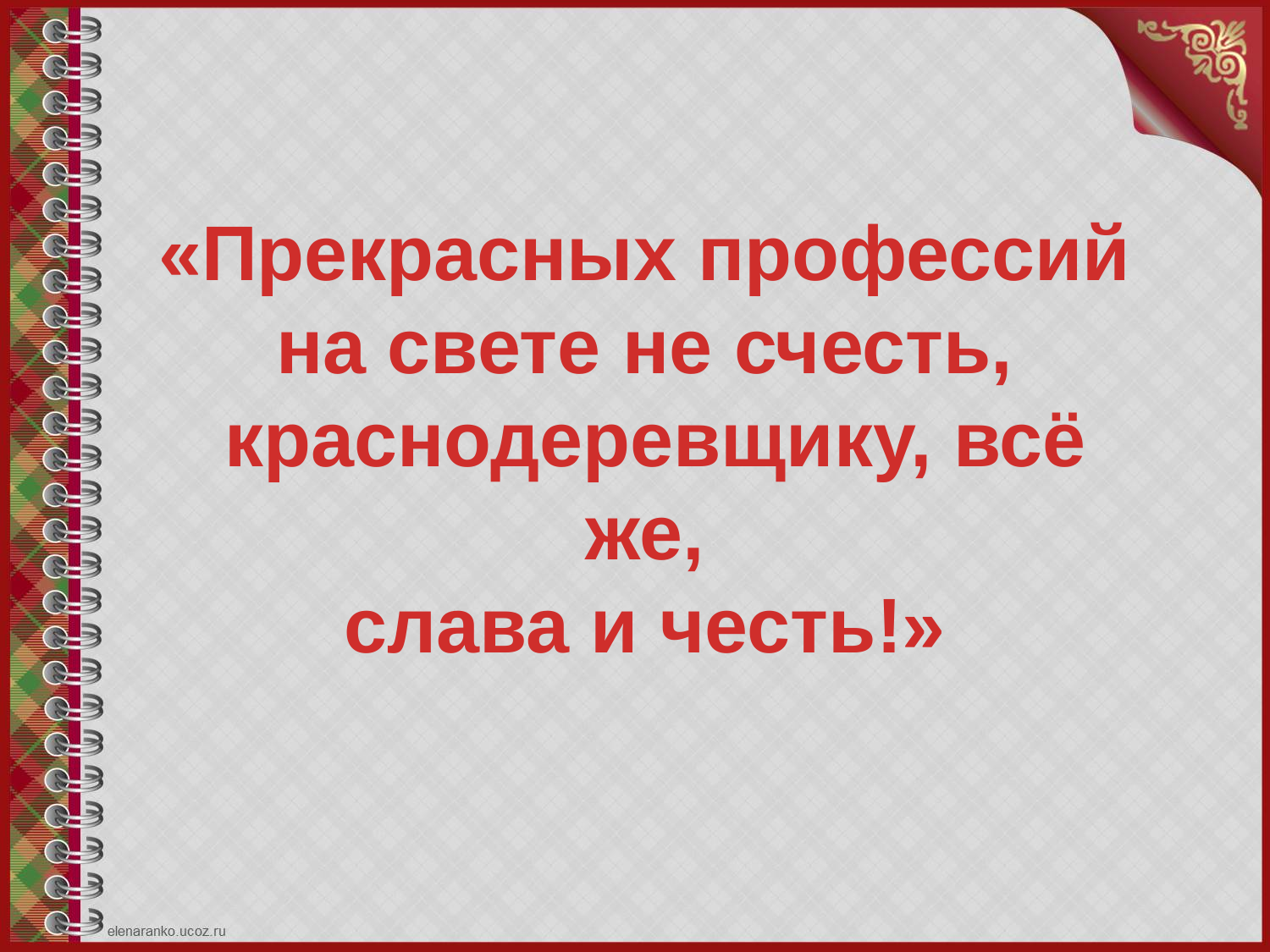

# «Прекрасных профессий на свете не счесть, краснодеревщику, всё же, слава и честь!»